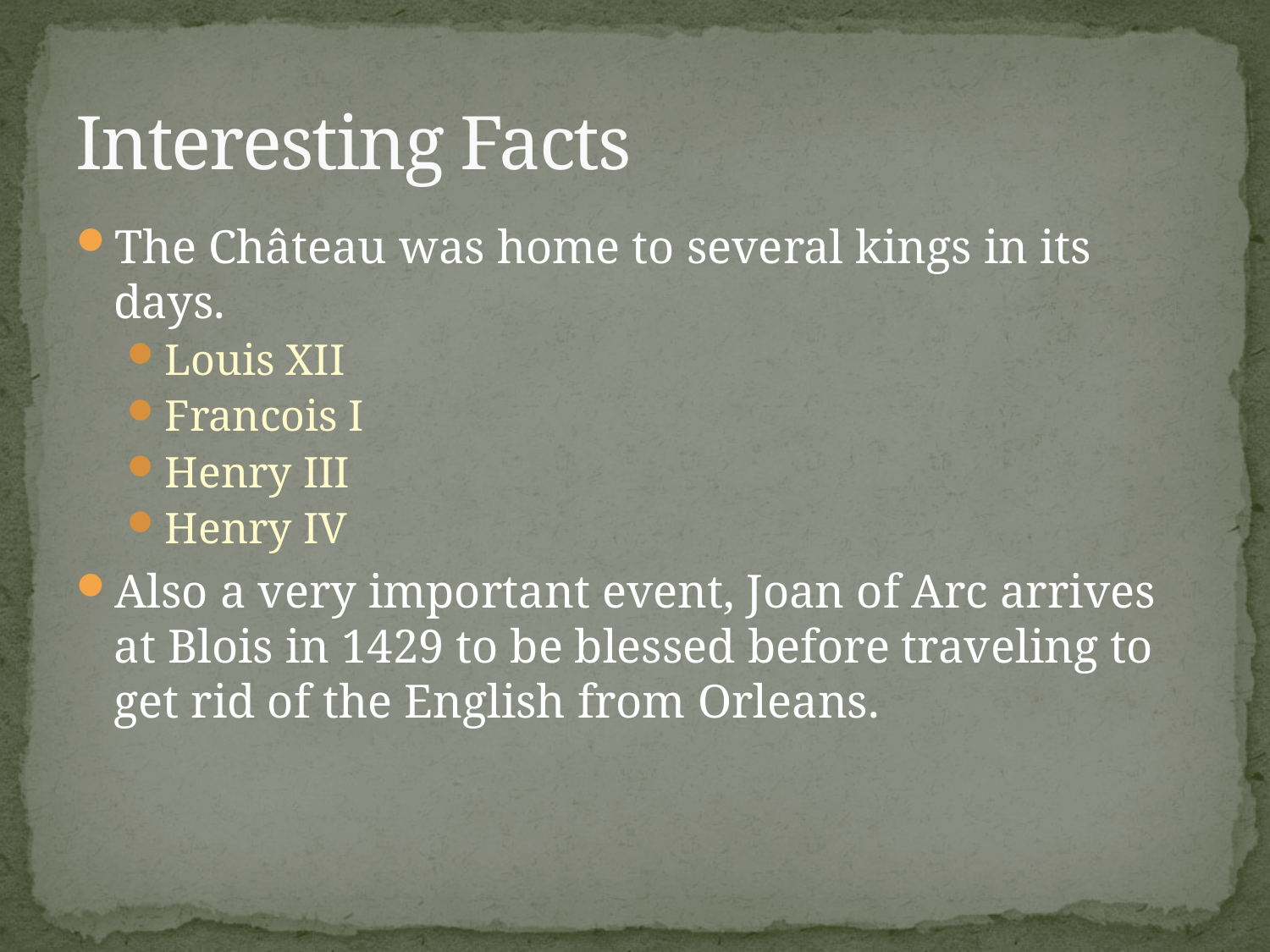

# Interesting Facts
The Château was home to several kings in its days.
Louis XII
Francois I
Henry III
Henry IV
Also a very important event, Joan of Arc arrives at Blois in 1429 to be blessed before traveling to get rid of the English from Orleans.